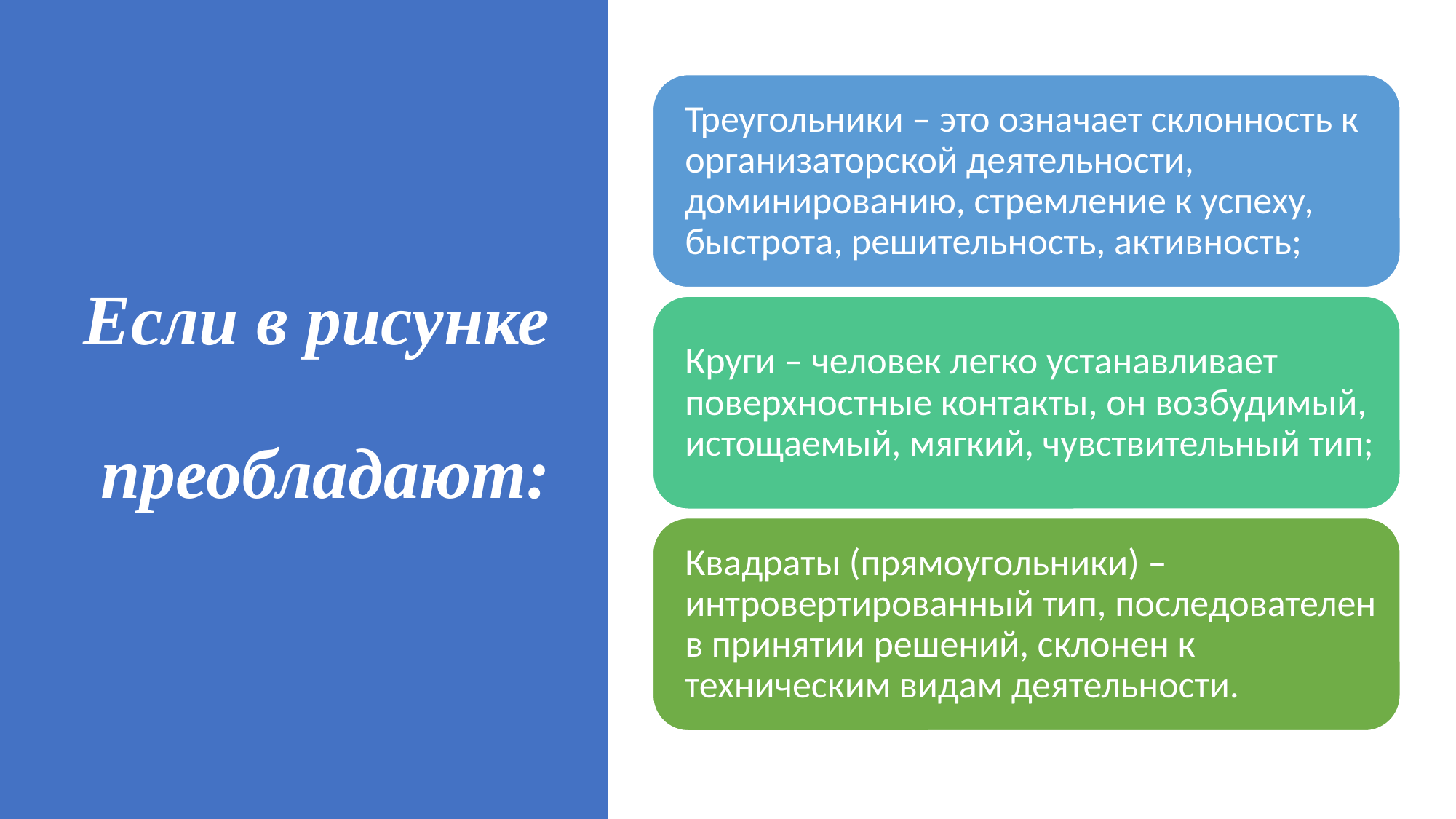

# Если в рисунке преобладают:
Треугольники – это означает склонность к организаторской деятельности, доминированию, стремление к успеху, быстрота, решительность, активность;
Круги – человек легко устанавливает поверхностные контакты, он возбудимый, истощаемый, мягкий, чувствительный тип;
Квадраты (прямоугольники) – интровертированный тип, последователен в принятии решений, склонен к техническим видам деятельности.